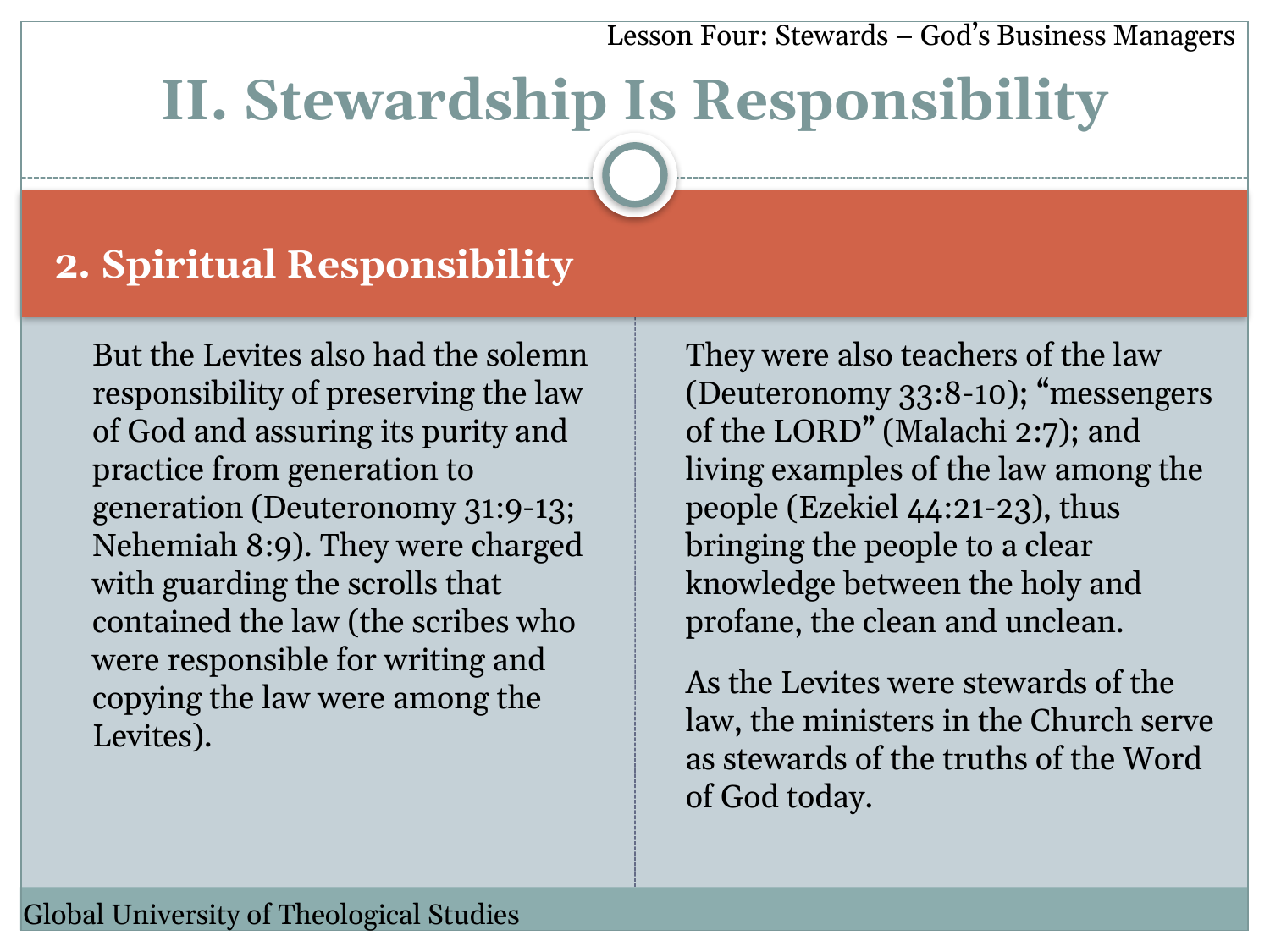

Lesson Four: Stewards – God’s Business Managers
# II. Stewardship Is Responsibility
2. Spiritual Responsibility
	But the Levites also had the solemn responsibility of preserving the law of God and assuring its purity and practice from generation to generation (Deuteronomy 31:9-13; Nehemiah 8:9). They were charged with guarding the scrolls that contained the law (the scribes who were responsible for writing and copying the law were among the Levites).
	They were also teachers of the law (Deuteronomy 33:8-10); “messengers of the LORD” (Malachi 2:7); and living examples of the law among the people (Ezekiel 44:21-23), thus bringing the people to a clear knowledge between the holy and profane, the clean and unclean.
	As the Levites were stewards of the law, the ministers in the Church serve as stewards of the truths of the Word of God today.
Global University of Theological Studies